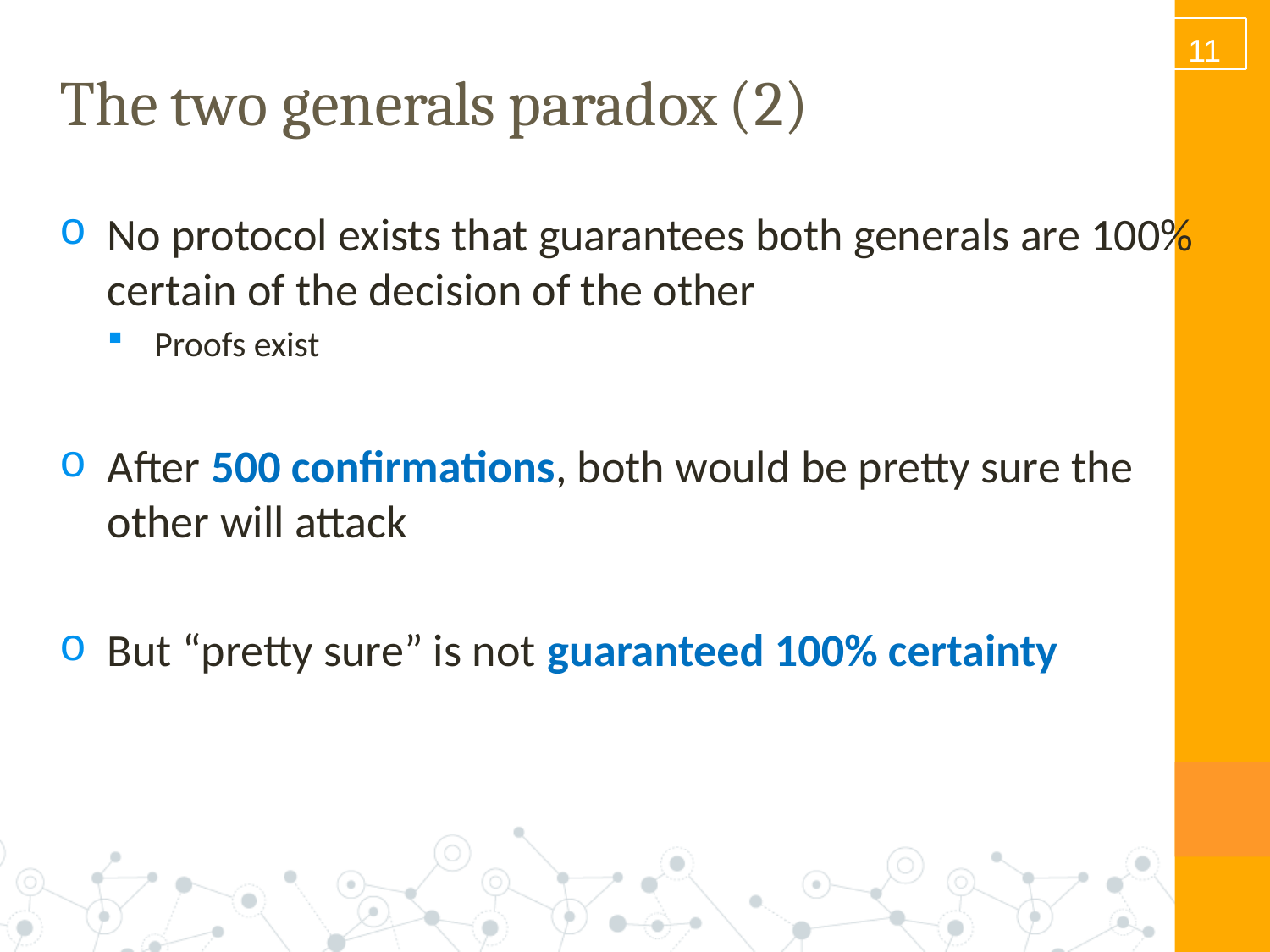

11
# The two generals paradox (2)
No protocol exists that guarantees both generals are 100% certain of the decision of the other
Proofs exist

After 500 confirmations, both would be pretty sure the other will attack

But “pretty sure” is not guaranteed 100% certainty